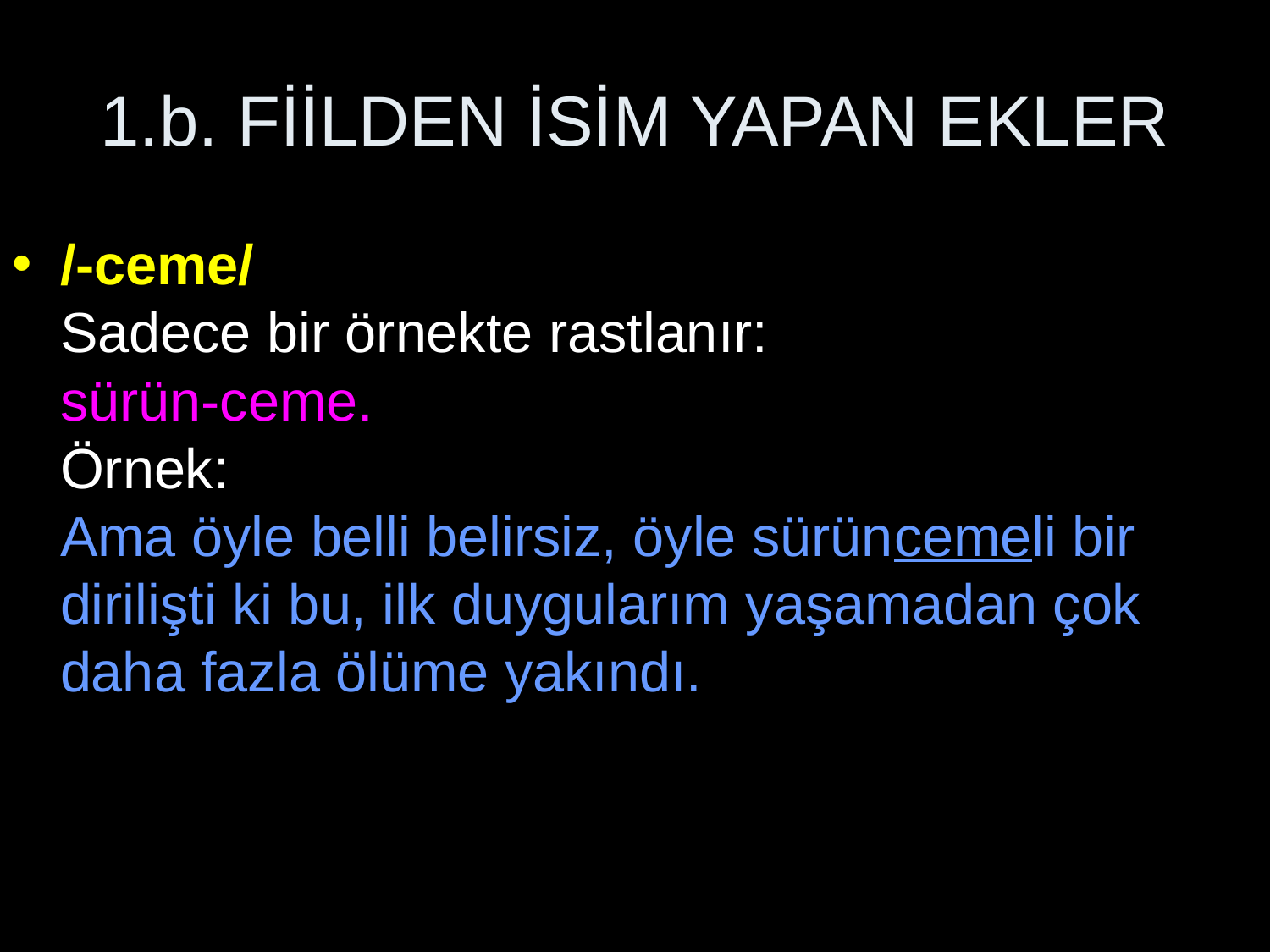

# 1.b. FİİLDEN İSİM YAPAN EKLER
/-ceme/
Sadece bir örnekte rastlanır:
sürün-ceme.
Örnek:
Ama öyle belli belirsiz, öyle sürüncemeli bir dirilişti ki bu, ilk duygularım yaşamadan çok daha fazla ölüme yakındı.